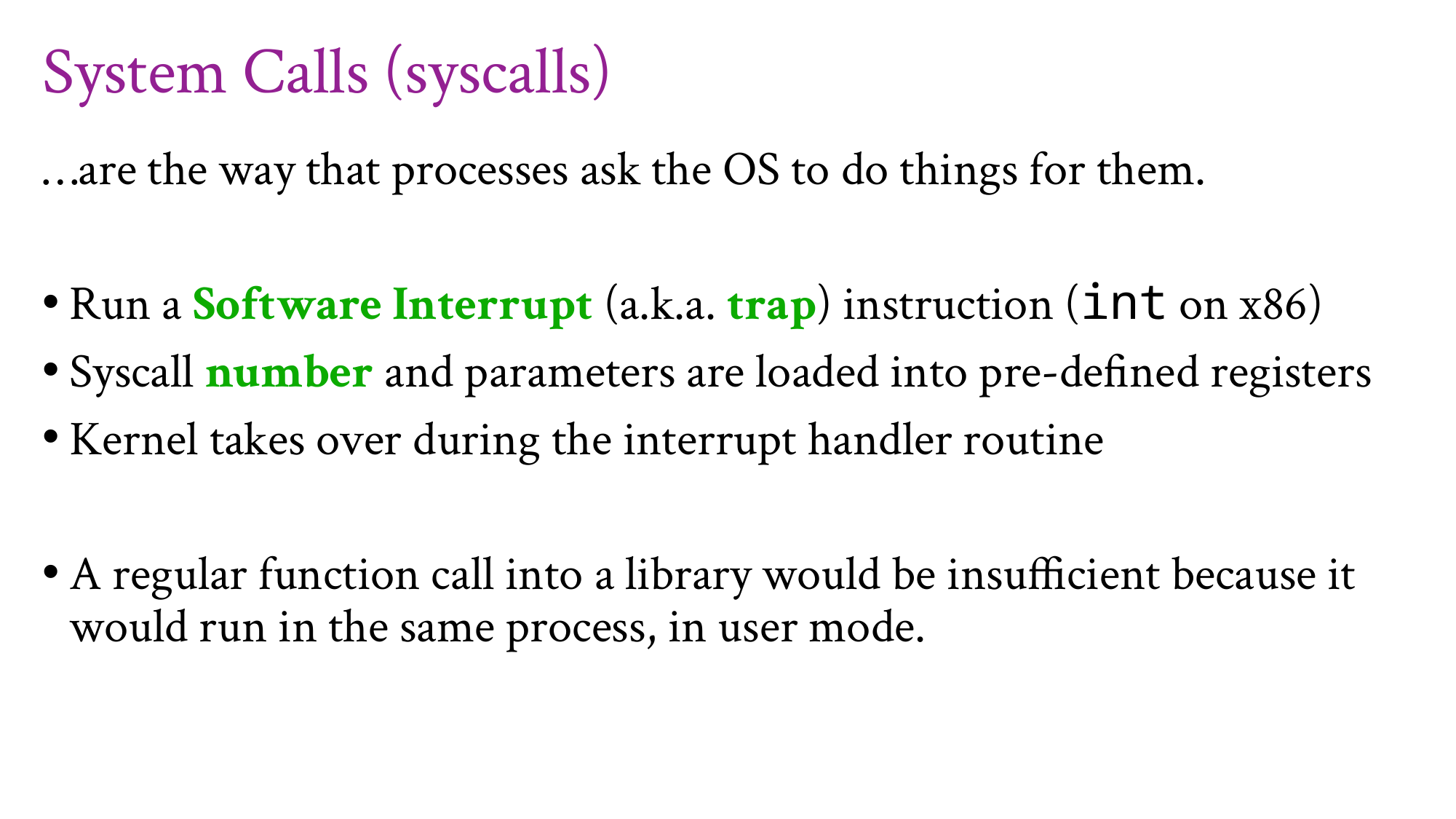

# System Calls (syscalls)
…are the way that processes ask the OS to do things for them.

Run a Software Interrupt (a.k.a. trap) instruction (int on x86)
Syscall number and parameters are loaded into pre-defined registers
Kernel takes over during the interrupt handler routine

A regular function call into a library would be insufficient because it would run in the same process, in user mode.